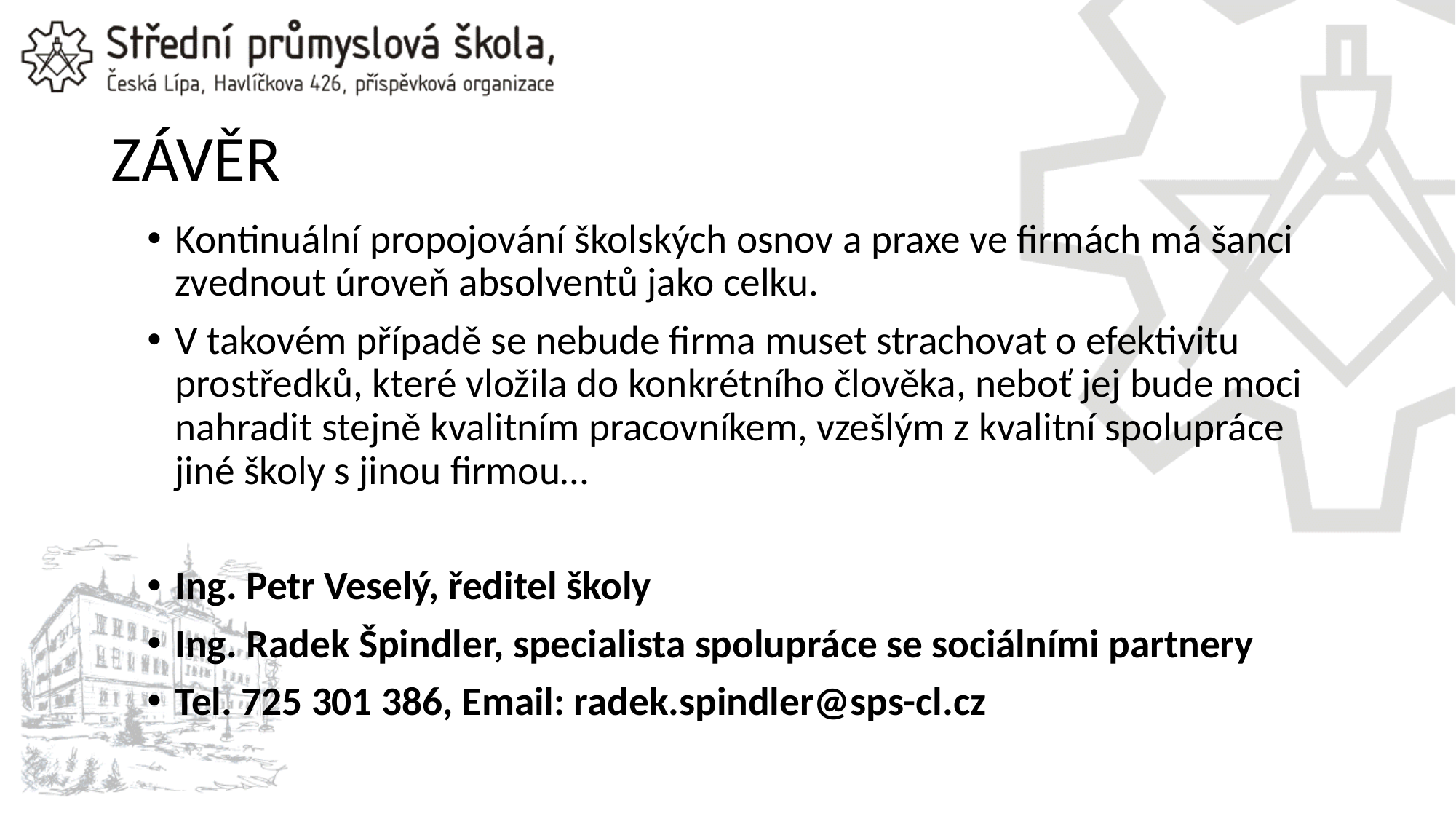

# ZÁVĚR
Kontinuální propojování školských osnov a praxe ve firmách má šanci zvednout úroveň absolventů jako celku.
V takovém případě se nebude firma muset strachovat o efektivitu prostředků, které vložila do konkrétního člověka, neboť jej bude moci nahradit stejně kvalitním pracovníkem, vzešlým z kvalitní spolupráce jiné školy s jinou firmou…

Ing. Petr Veselý, ředitel školy
Ing. Radek Špindler, specialista spolupráce se sociálními partnery
Tel. 725 301 386, Email: radek.spindler@sps-cl.cz